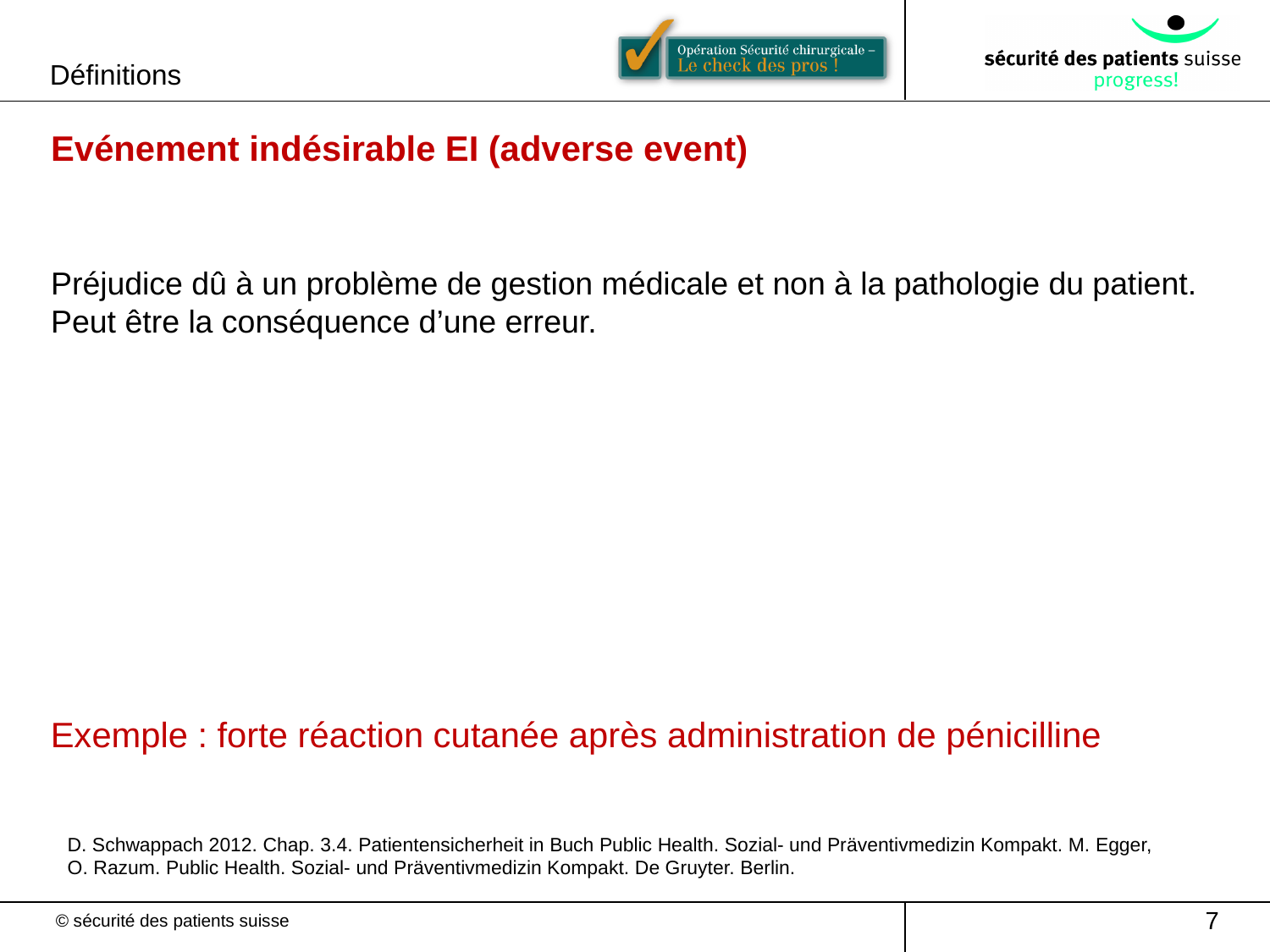

Définitions
Evénement indésirable EI (adverse event)

Préjudice dû à un problème de gestion médicale et non à la pathologie du patient. Peut être la conséquence d’une erreur.

Exemple : forte réaction cutanée après administration de pénicilline
D. Schwappach 2012. Chap. 3.4. Patientensicherheit in Buch Public Health. Sozial- und Präventivmedizin Kompakt. M. Egger, O. Razum. Public Health. Sozial- und Präventivmedizin Kompakt. De Gruyter. Berlin.
7